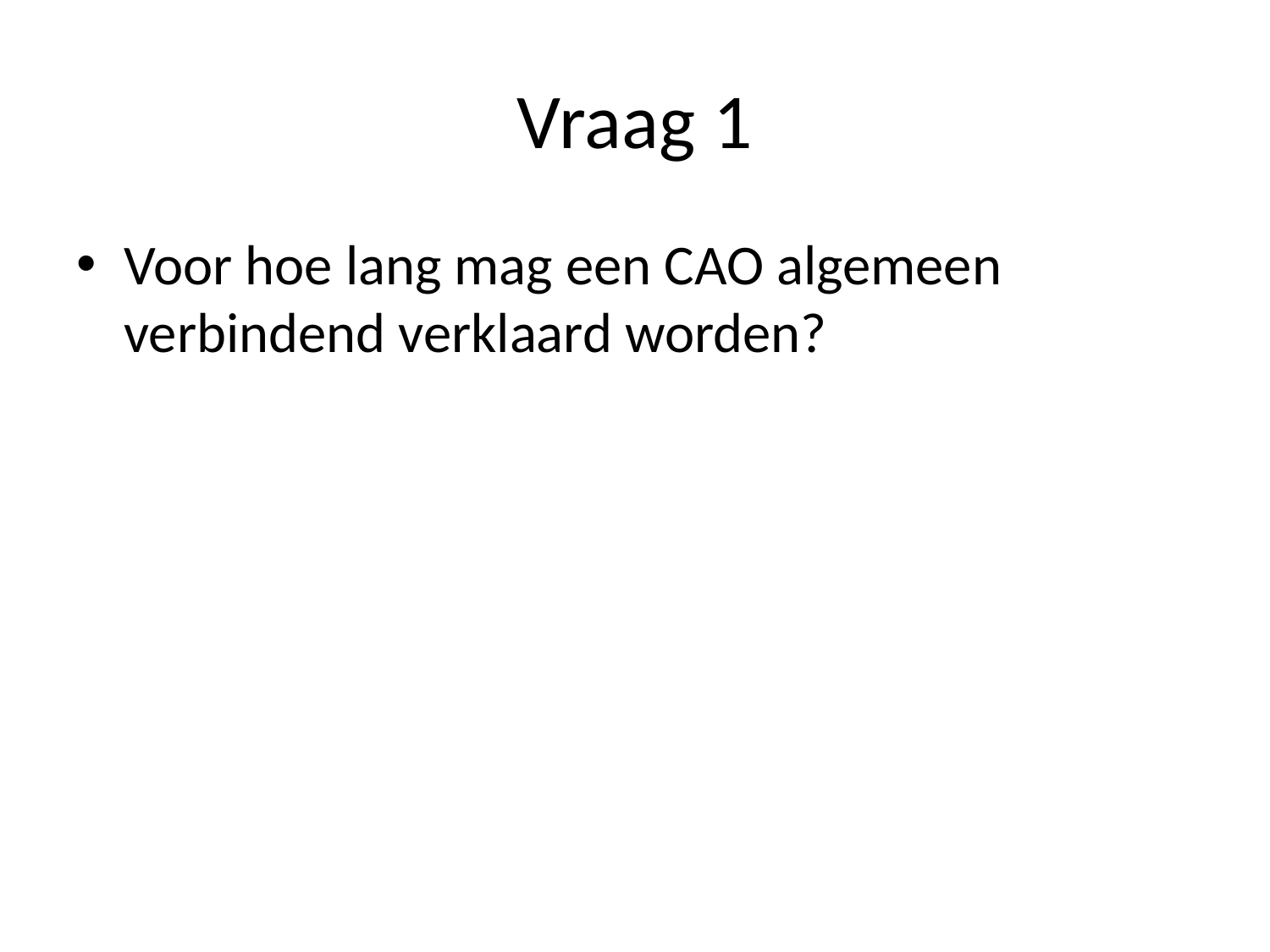

# Vraag 1
Voor hoe lang mag een CAO algemeen verbindend verklaard worden?